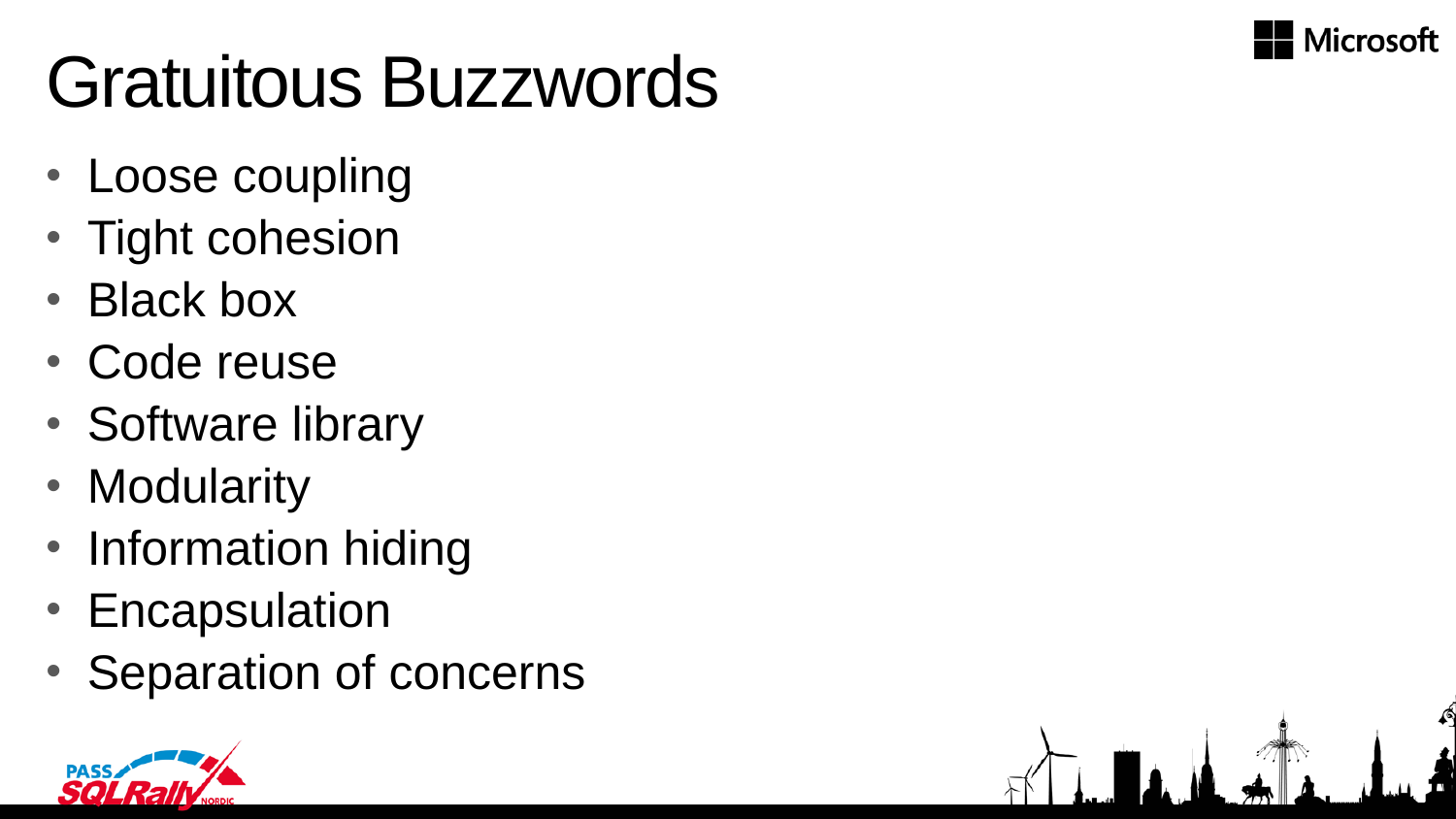

# Gratuitous Buzzwords
Loose coupling
Tight cohesion
Black box
Code reuse
Software library
Modularity
Information hiding
Encapsulation
Separation of concerns